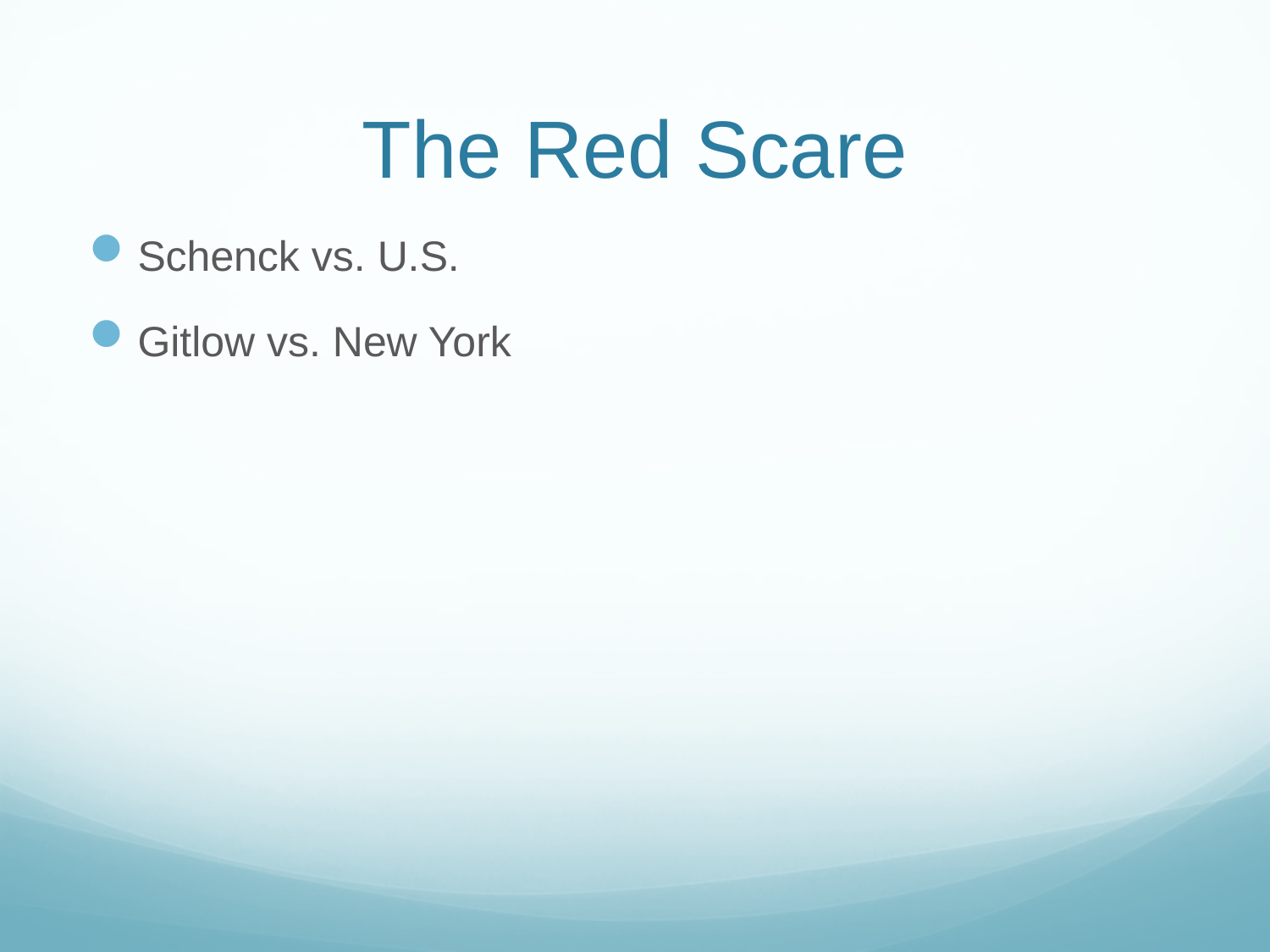

# The Red Scare
Schenck vs. U.S.
Gitlow vs. New York